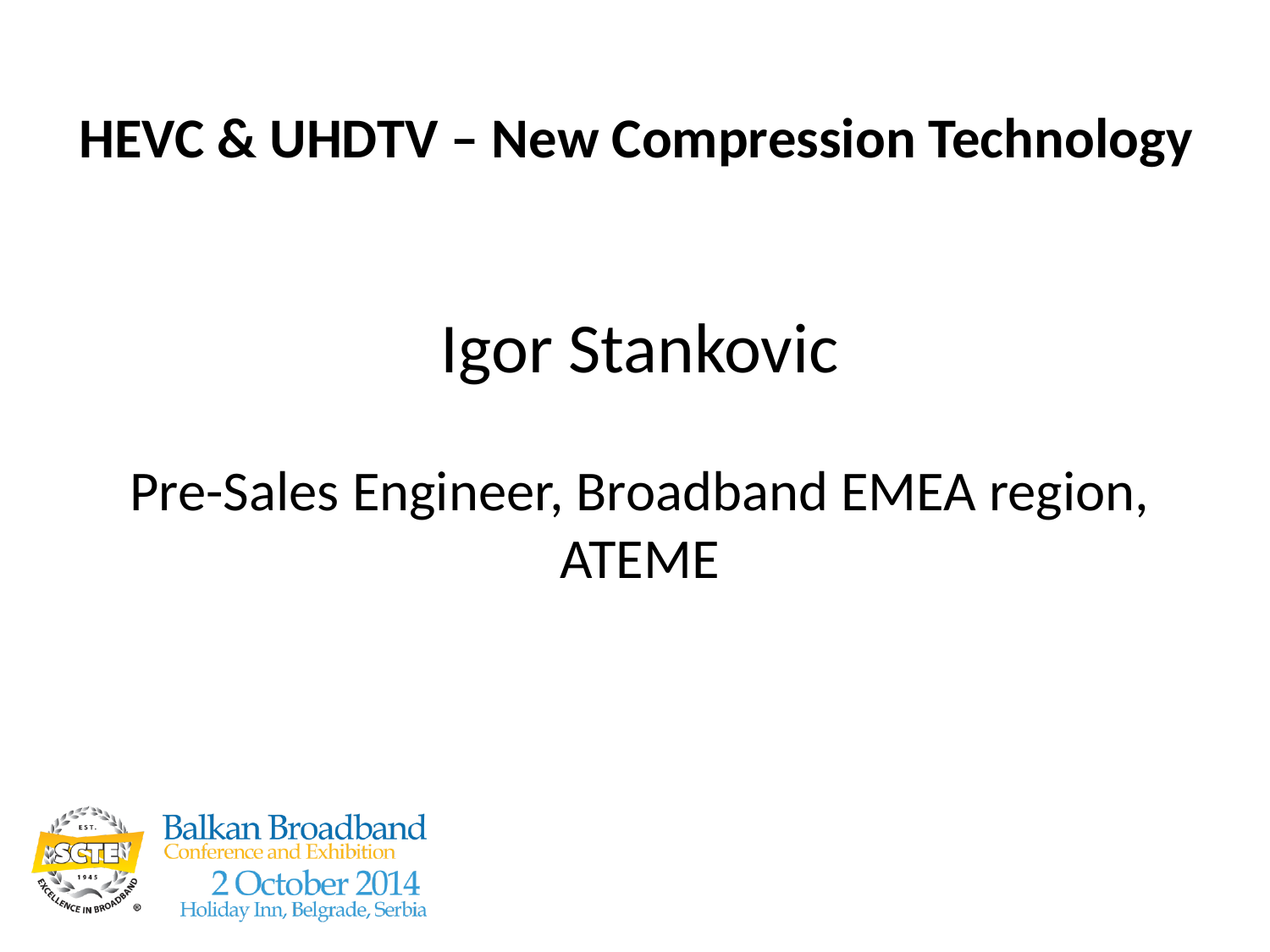

# HEVC & UHDTV – New Compression Technology

Igor Stankovic

Pre-Sales Engineer, Broadband EMEA region, ATEME